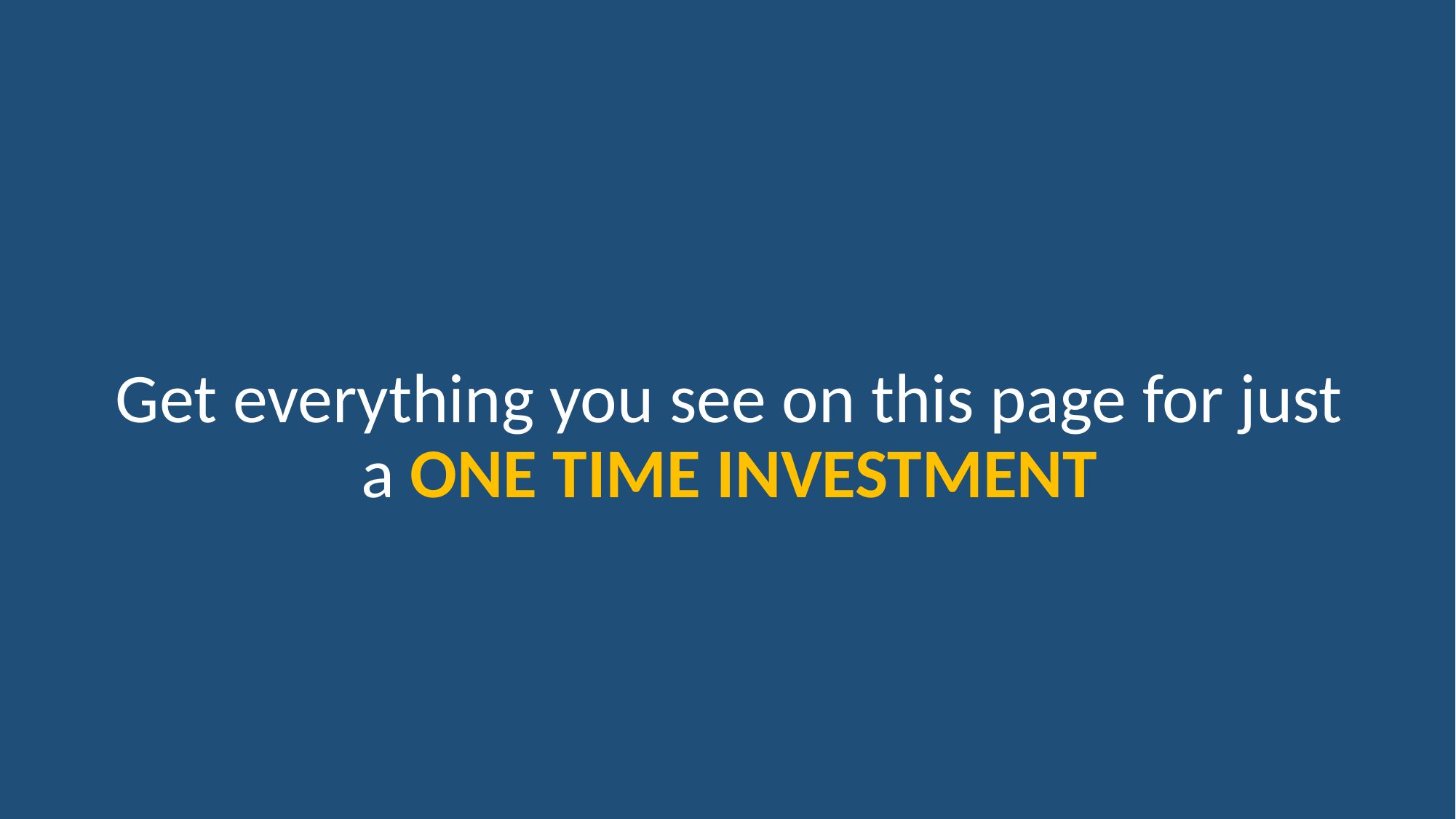

Get everything you see on this page for just a ONE TIME INVESTMENT